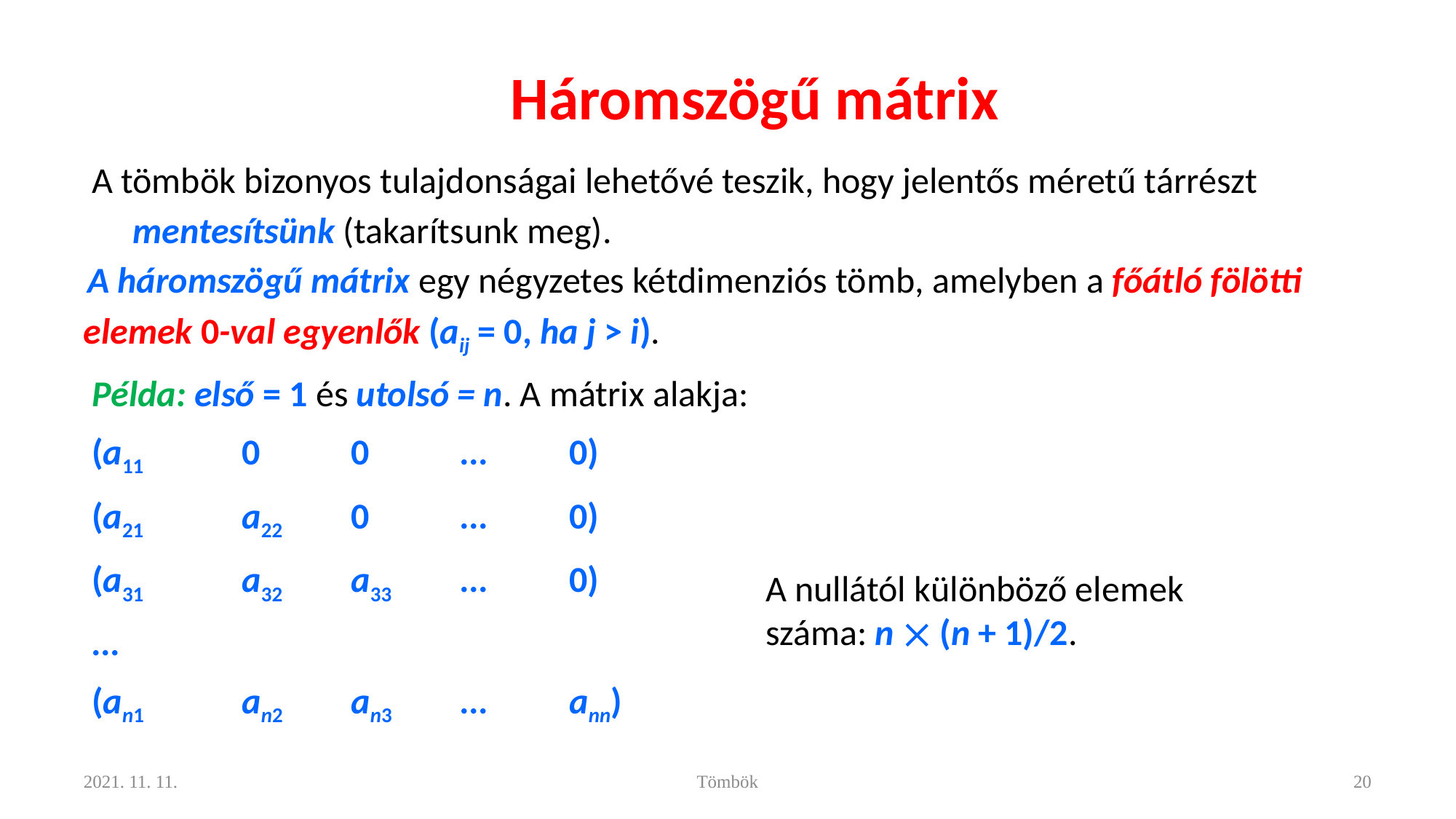

# Háromszögű mátrix
A tömbök bizonyos tulajdonságai lehetővé teszik, hogy jelentős méretű tárrészt mentesítsünk (takarítsunk meg).
 A háromszögű mátrix egy négyzetes kétdimenziós tömb, amelyben a főátló fölötti elemek 0-val egyenlők (aij = 0, ha j > i).
Példa: első = 1 és utolsó = n. A mátrix alakja:
(a11 	0 	0	...	0)
(a21 	a22 	0	... 	0)
(a31 	a32 	a33	... 	0)
...
(an1	an2 	an3	... 	ann)
A nullától különböző elemek száma: n × (n + 1)/2.
2021. 11. 11.
Tömbök
20